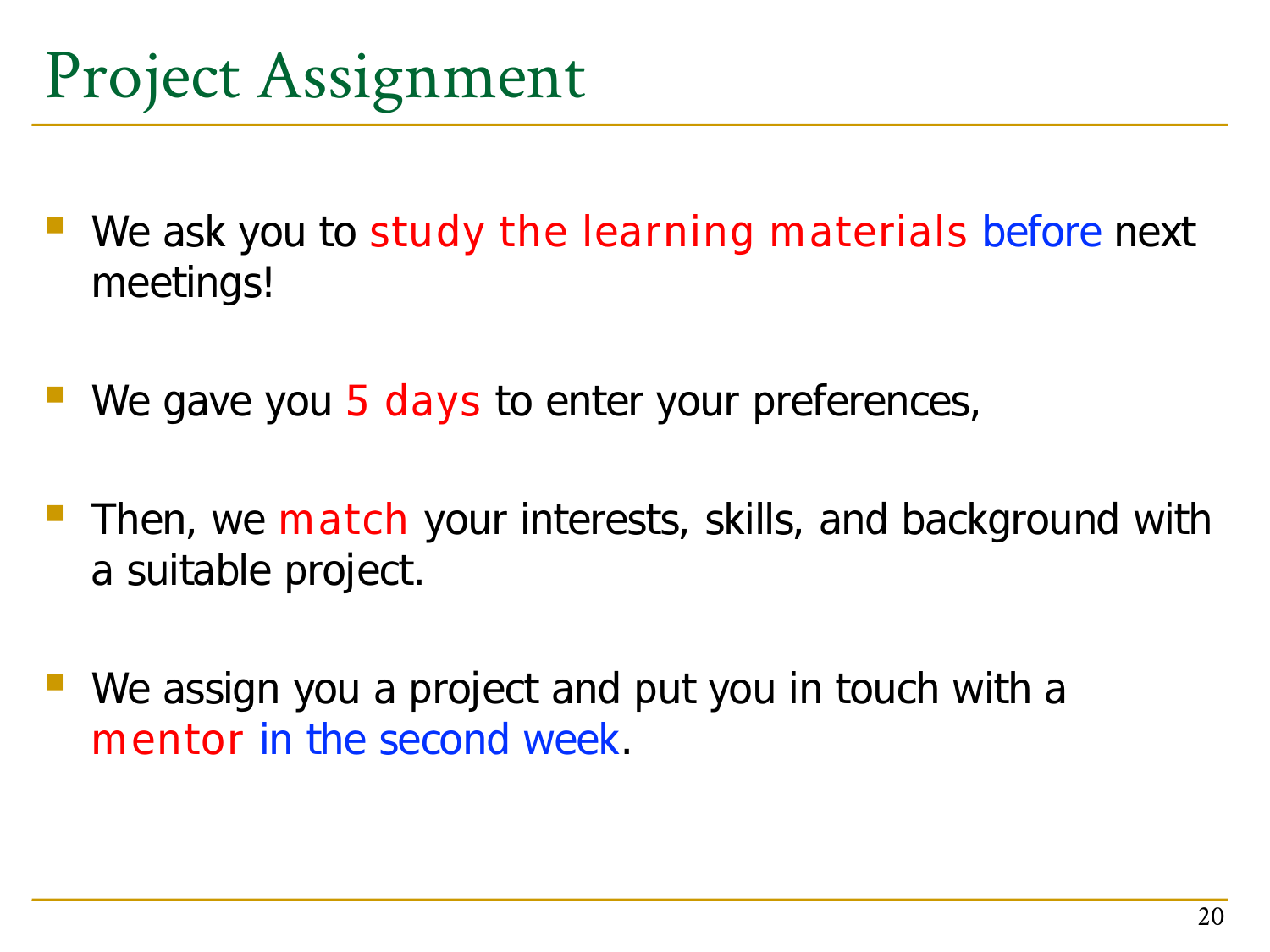

# Project Assignment

We ask you to study the learning materials before next meetings!

We gave you 5 days to enter your preferences,

Then, we match your interests, skills, and background with a suitable project.

We assign you a project and put you in touch with a mentor in the second week.

20